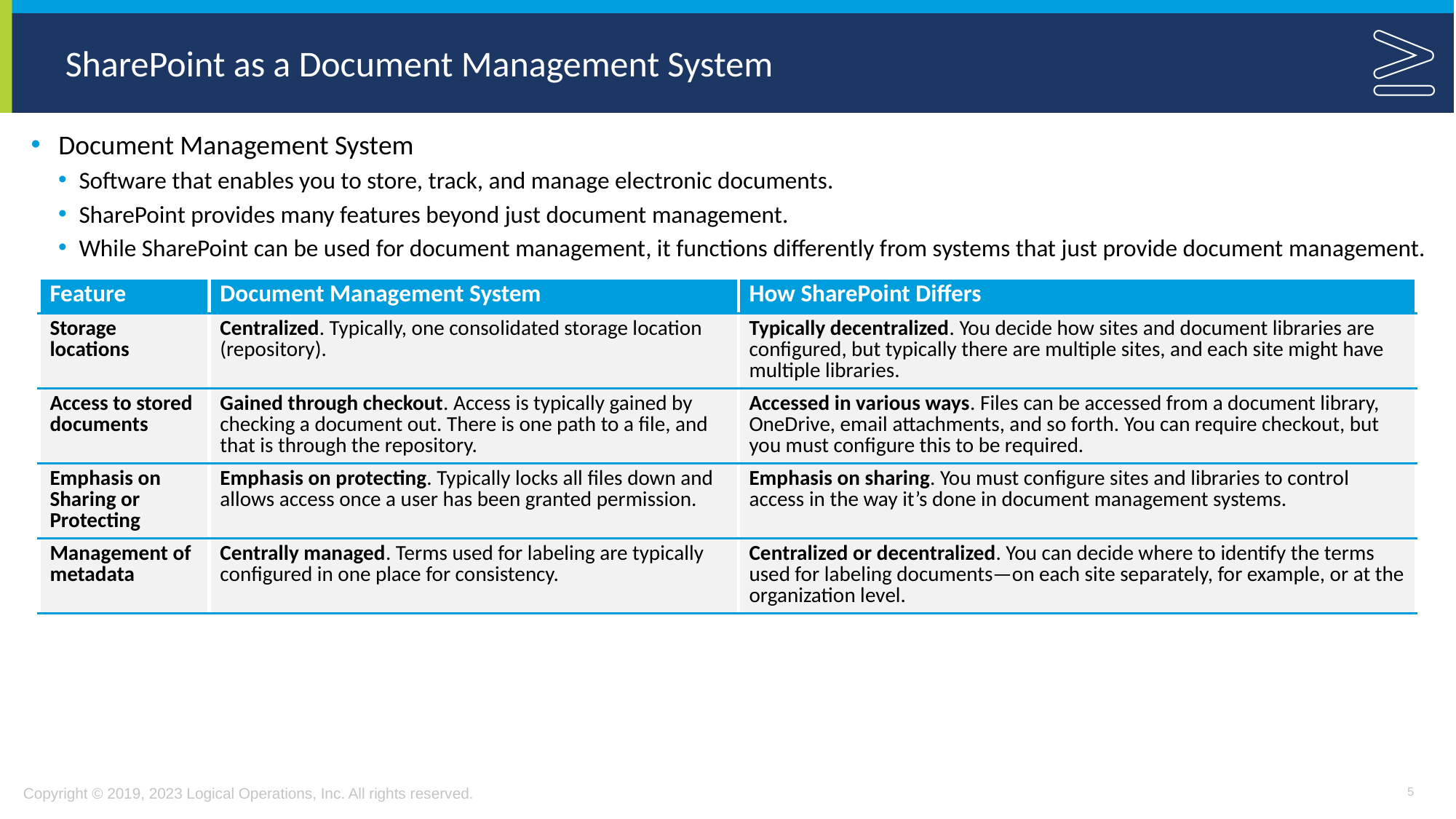

# SharePoint as a Document Management System
Document Management System
Software that enables you to store, track, and manage electronic documents.
SharePoint provides many features beyond just document management.
While SharePoint can be used for document management, it functions differently from systems that just provide document management.

SharePoint and Microsoft 365 support features such as check-in/check-out, file versioning, and so forth.
To use SharePoint like a document management system, you must configure it to do so.
| Feature | Document Management System | How SharePoint Differs |
| --- | --- | --- |
| Storage locations | Centralized. Typically, one consolidated storage location (repository). | Typically decentralized. You decide how sites and document libraries are configured, but typically there are multiple sites, and each site might have multiple libraries. |
| Access to stored documents | Gained through checkout. Access is typically gained by checking a document out. There is one path to a file, and that is through the repository. | Accessed in various ways. Files can be accessed from a document library, OneDrive, email attachments, and so forth. You can require checkout, but you must configure this to be required. |
| Emphasis on Sharing or Protecting | Emphasis on protecting. Typically locks all files down and allows access once a user has been granted permission. | Emphasis on sharing. You must configure sites and libraries to control access in the way it’s done in document management systems. |
| Management of metadata | Centrally managed. Terms used for labeling are typically configured in one place for consistency. | Centralized or decentralized. You can decide where to identify the terms used for labeling documents—on each site separately, for example, or at the organization level. |
5